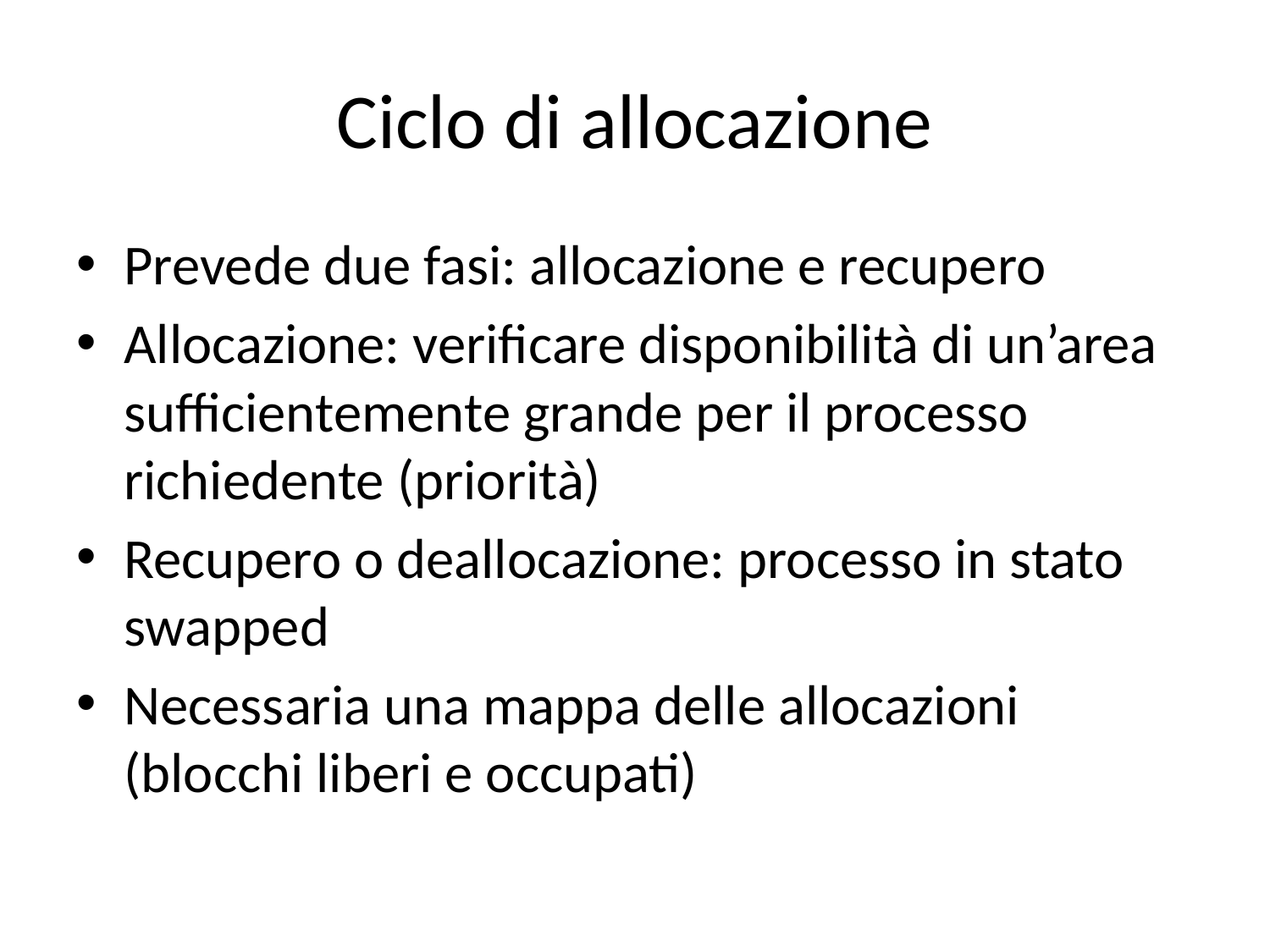

# Ciclo di allocazione
Prevede due fasi: allocazione e recupero
Allocazione: verificare disponibilità di un’area sufficientemente grande per il processo richiedente (priorità)
Recupero o deallocazione: processo in stato swapped
Necessaria una mappa delle allocazioni (blocchi liberi e occupati)